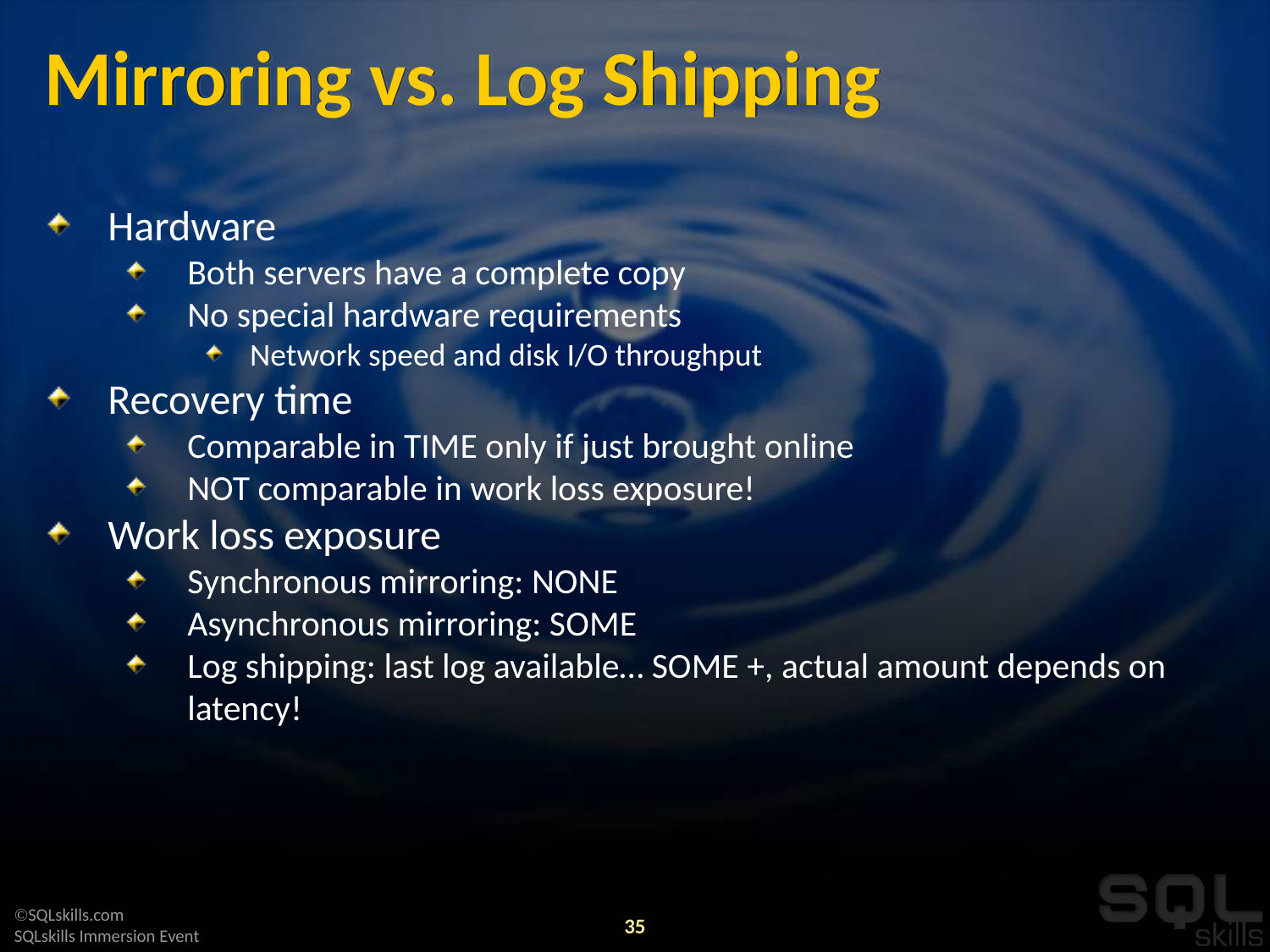

# Mirroring vs. Log Shipping
Hardware
Both servers have a complete copy
No special hardware requirements
Network speed and disk I/O throughput
Recovery time
Comparable in TIME only if just brought online
NOT comparable in work loss exposure!
Work loss exposure
Synchronous mirroring: NONE
Asynchronous mirroring: SOME
Log shipping: last log available… SOME +, actual amount depends on latency!
35